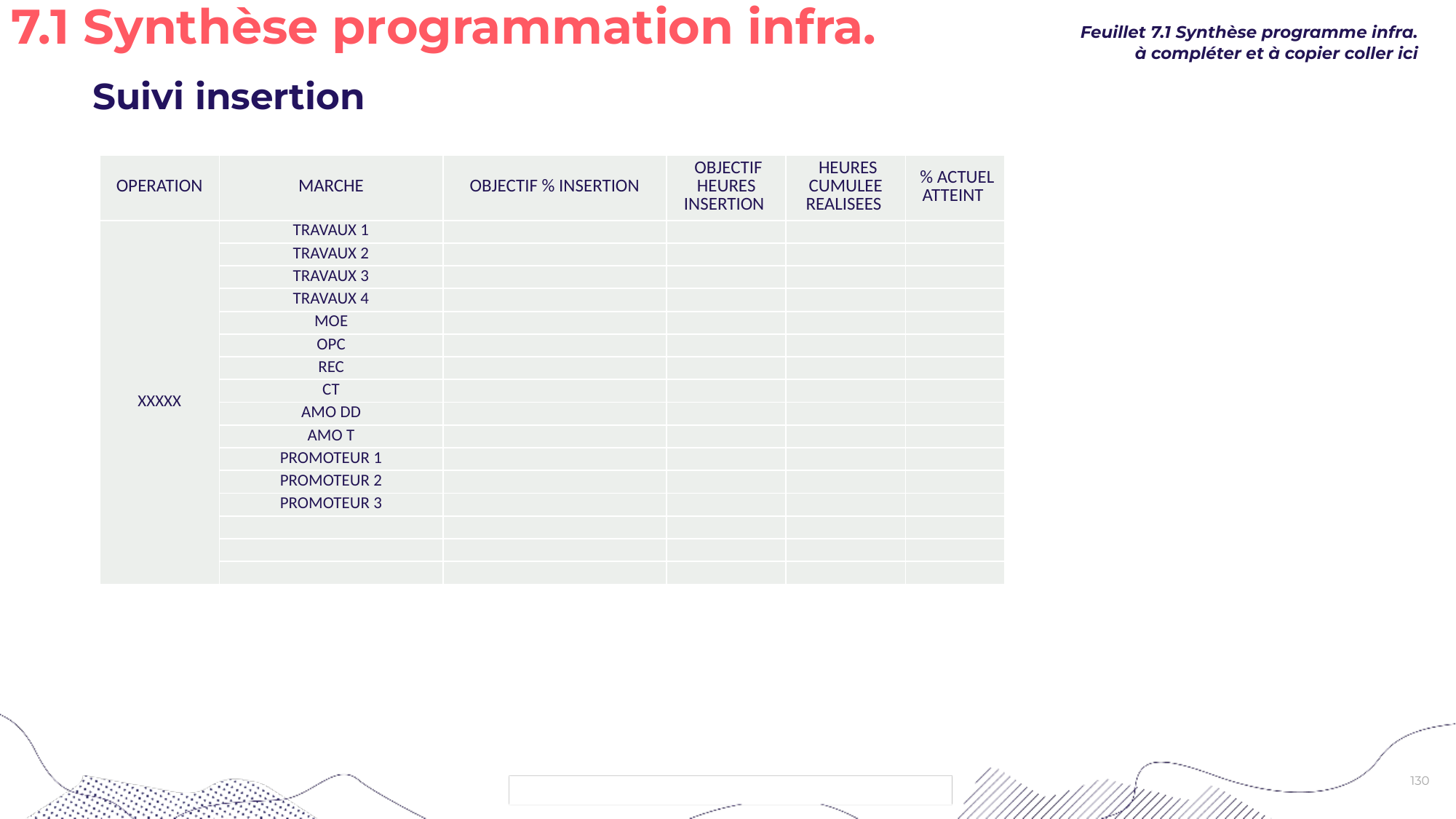

# 7.1 Synthèse programmation infra.
Feuillet 7.1 Synthèse programme infra. à compléter et à copier coller ici
Suivi insertion
| OPERATION | MARCHE | OBJECTIF % INSERTION | OBJECTIF HEURES INSERTION | HEURES CUMULEE REALISEES | % ACTUEL ATTEINT |
| --- | --- | --- | --- | --- | --- |
| XXXXX | TRAVAUX 1 |  |  |  |  |
|  | TRAVAUX 2 |  |  |  |  |
|  | TRAVAUX 3 |  |  |  |  |
|  | TRAVAUX 4 |  |  |  |  |
|  | MOE |  |  |  |  |
|  | OPC |  |  |  |  |
|  | REC |  |  |  |  |
|  | CT |  |  |  |  |
|  | AMO DD |  |  |  |  |
|  | AMO T |  |  |  |  |
|  | PROMOTEUR 1 |  |  |  |  |
|  | PROMOTEUR 2 |  |  |  |  |
|  | PROMOTEUR 3 |  |  |  |  |
|  |  |  |  |  |  |
|  |  |  |  |  |  |
|  |  |  |  |  |  |
130